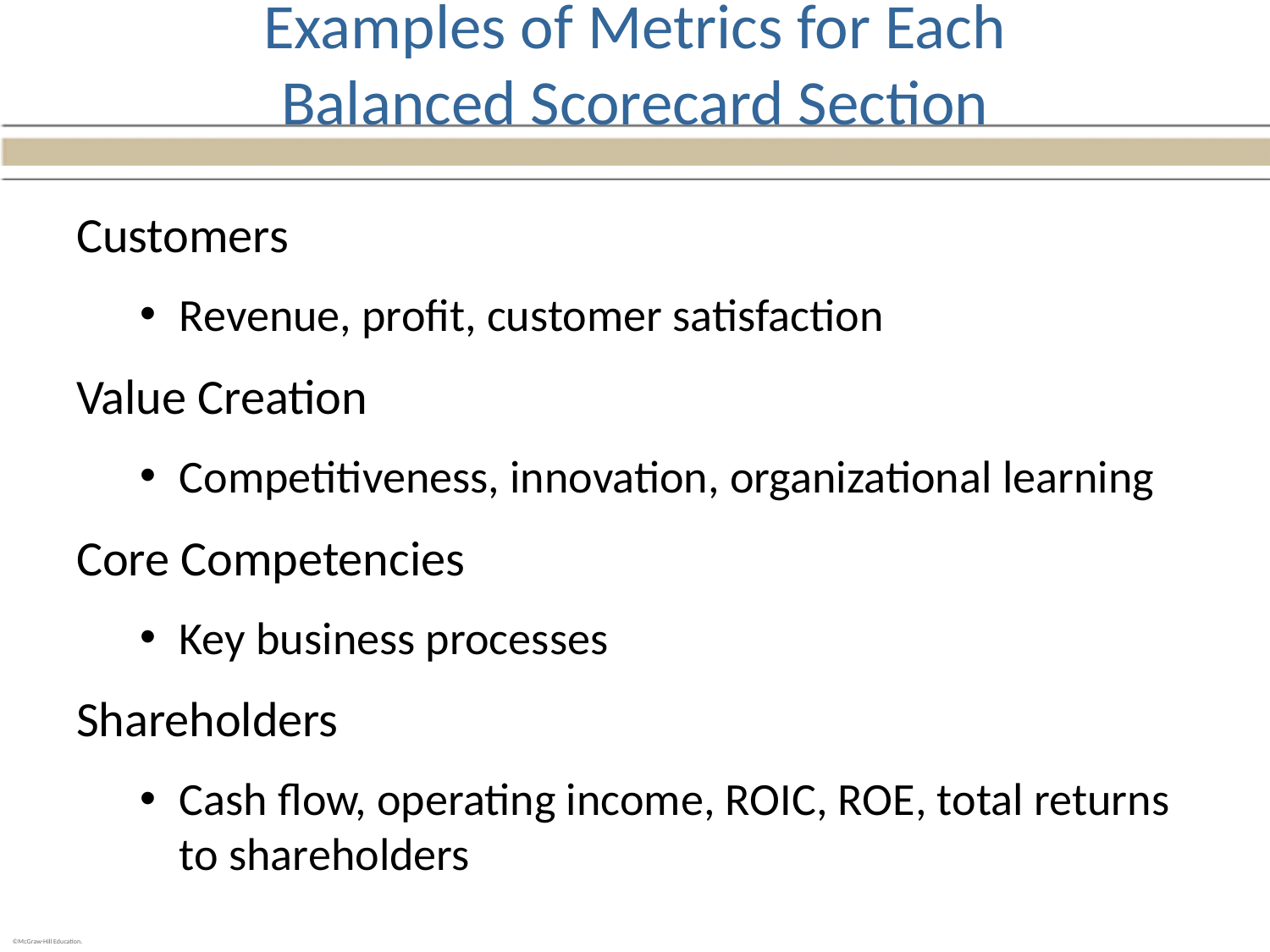

# Examples of Metrics for Each Balanced Scorecard Section
Customers
Revenue, profit, customer satisfaction
Value Creation
Competitiveness, innovation, organizational learning
Core Competencies
Key business processes
Shareholders
Cash flow, operating income, ROIC, ROE, total returns to shareholders